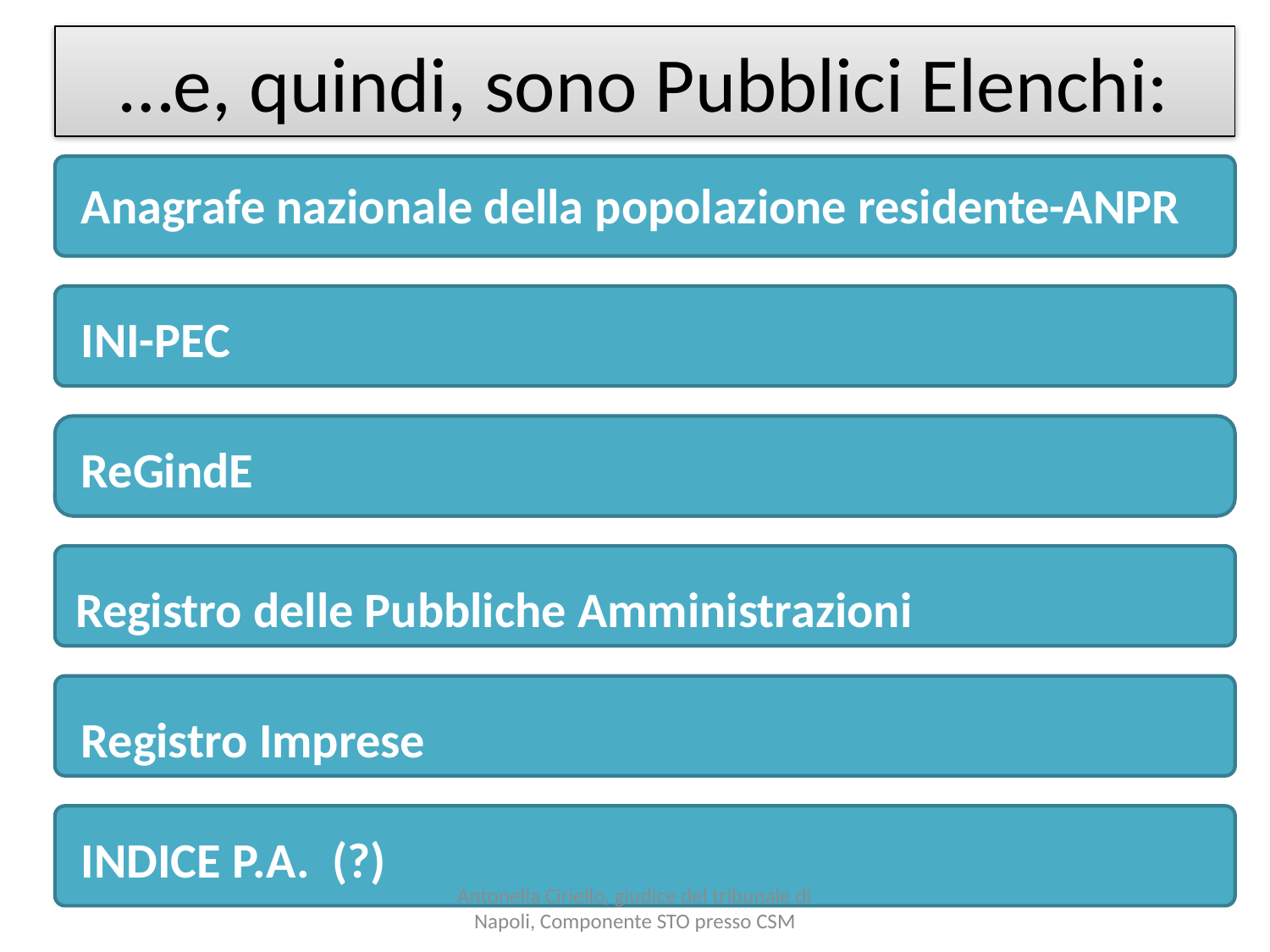

# …e, quindi, sono Pubblici Elenchi:

Anagrafe nazionale della popolazione residente-ANPR

INI-PEC

ReGindE

Registro delle Pubbliche Amministrazioni

Registro Imprese

INDICE P.A.  (?)
Antonella Ciriello, giudice del tribunale di Napoli, Componente STO presso CSM